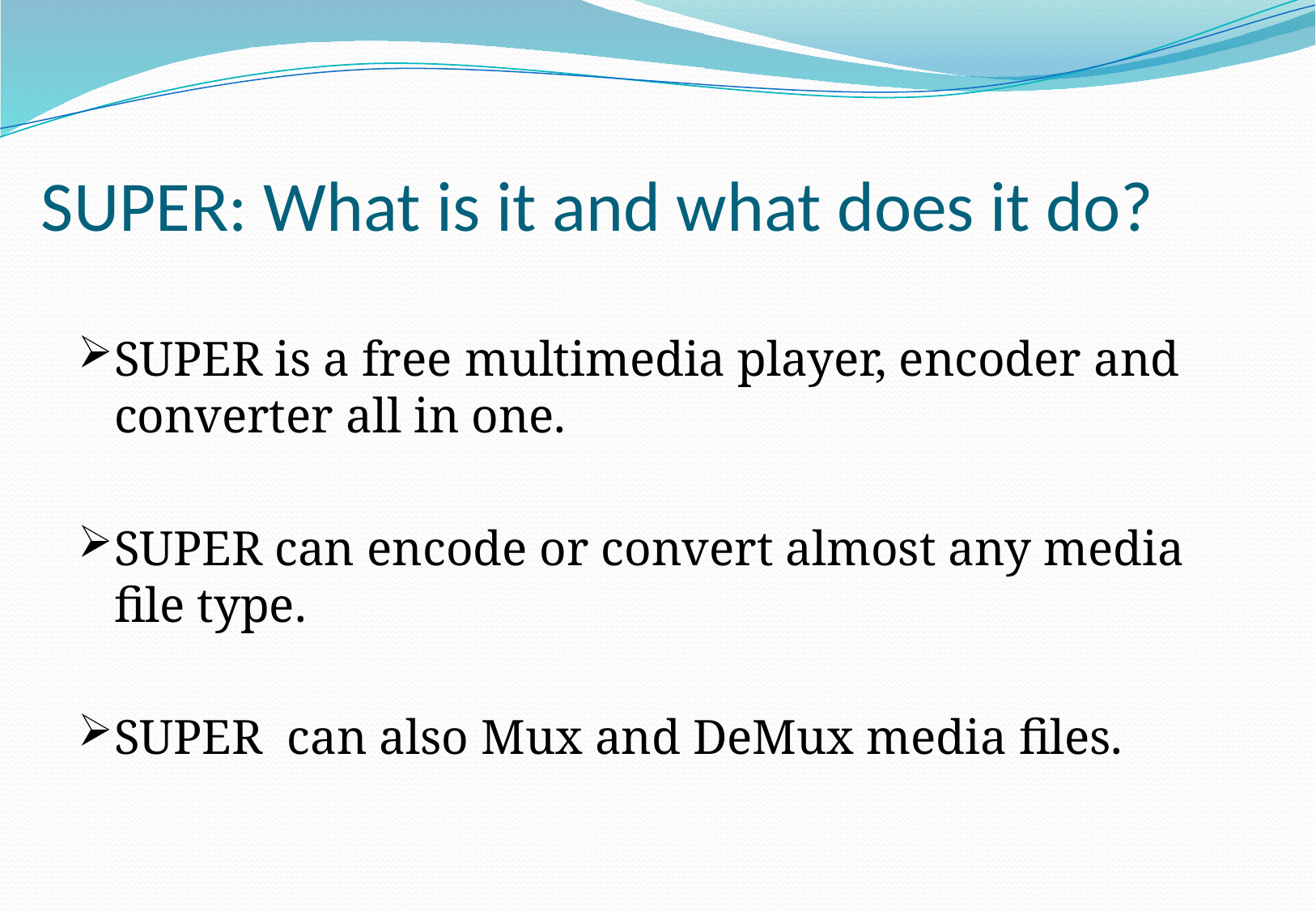

# SUPER: What is it and what does it do?

SUPER is a free multimedia player, encoder and converter all in one.

SUPER can encode or convert almost any media file type.

SUPER  can also Mux and DeMux media files.